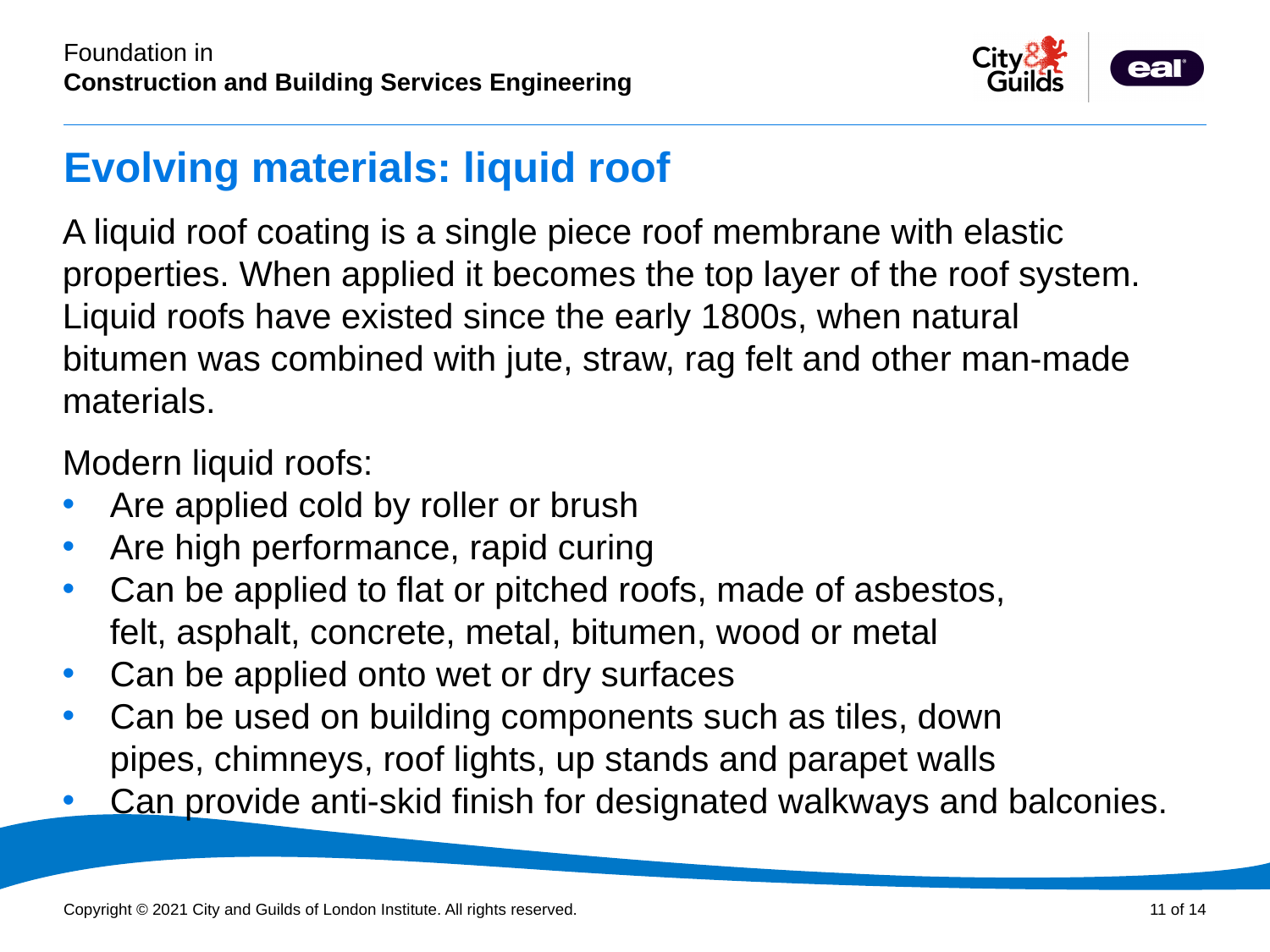

# Evolving materials: liquid roof
A liquid roof coating is a single piece roof membrane with elastic properties. When applied it becomes the top layer of the roof system. Liquid roofs have existed since the early 1800s, when natural bitumen was combined with jute, straw, rag felt and other man-made materials.

Modern liquid roofs:
Are applied cold by roller or brush
Are high performance, rapid curing
Can be applied to flat or pitched roofs, made of asbestos,
felt, asphalt, concrete, metal, bitumen, wood or metal
Can be applied onto wet or dry surfaces
Can be used on building components such as tiles, down
pipes, chimneys, roof lights, up stands and parapet walls
Can provide anti-skid finish for designated walkways and balconies.